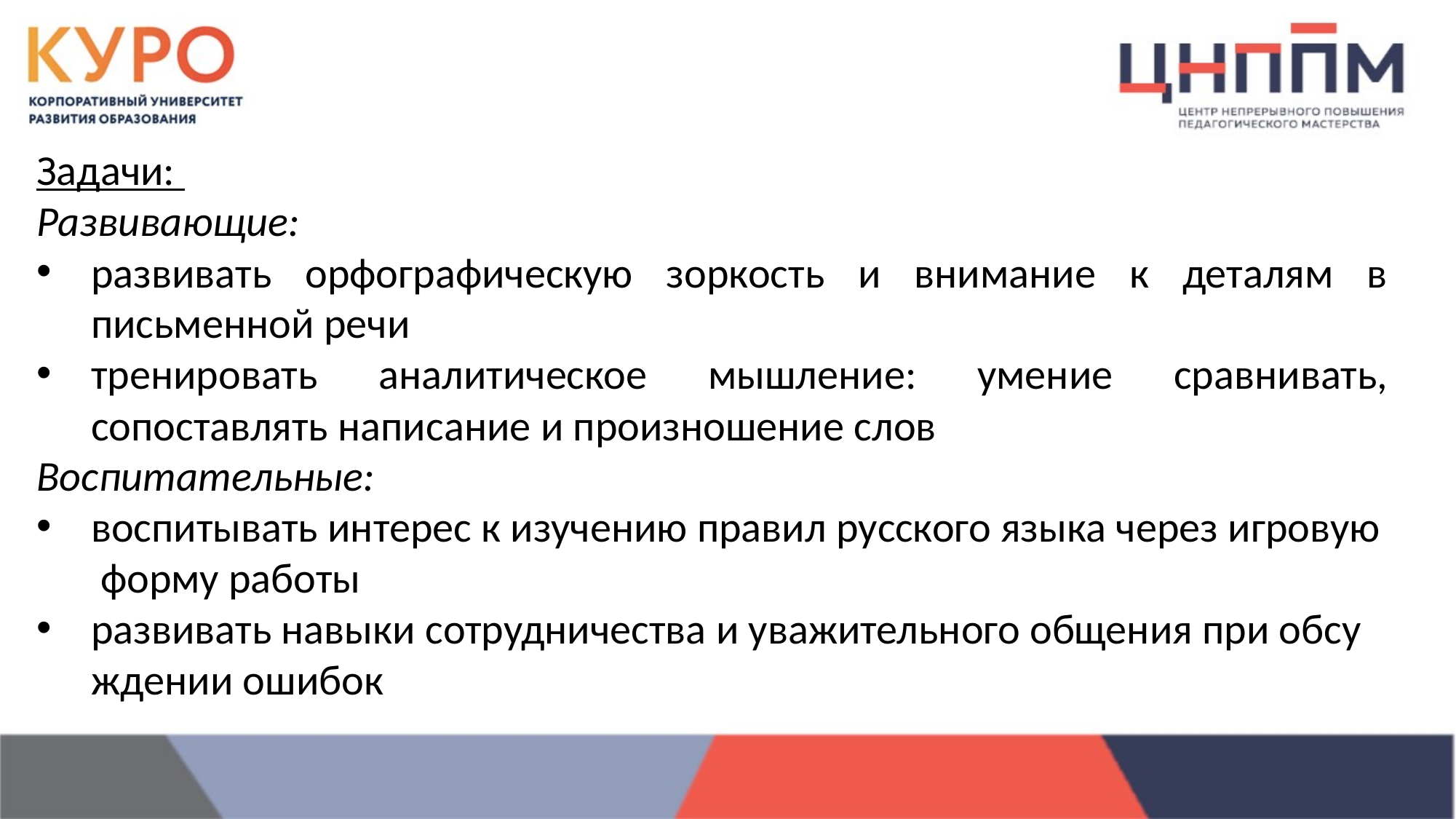

Задачи:
Развивающие:
развивать орфографическую зоркость и внимание к деталям в письменной речи
тренировать аналитическое мышление: умение сравнивать, сопоставлять написание и произношение слов
Воспитательные:
воспитывать интерес к изучению правил русского языка через игровую форму работы
развивать навыки сотрудничества и уважительного общения при обсуждении ошибок